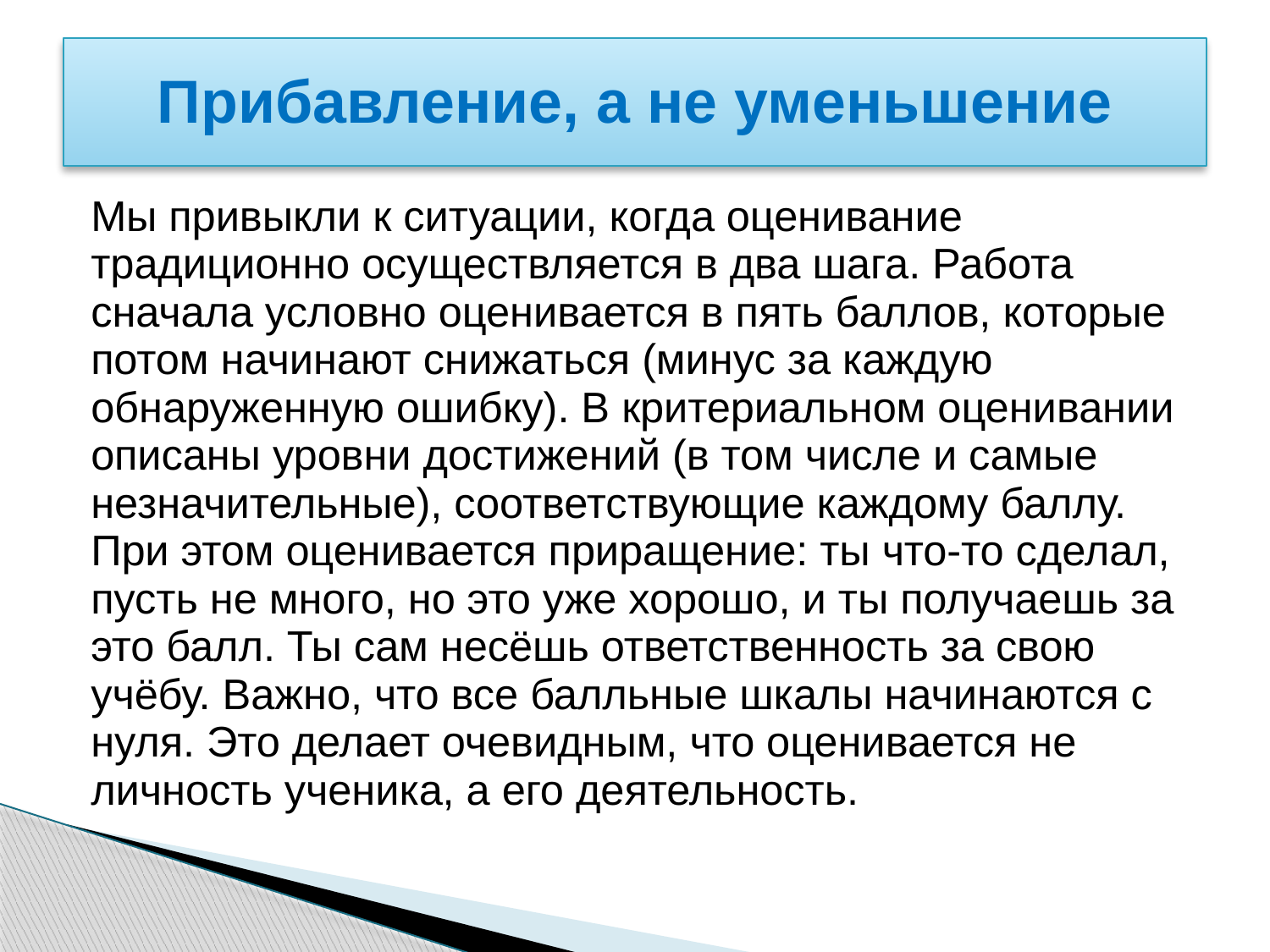

# Прибавление, а не уменьшение
Мы привыкли к ситуации, когда оценивание традиционно осуществляется в два шага. Работа сначала условно оценивается в пять баллов, которые потом начинают снижаться (минус за каждую обнаруженную ошибку). В критериальном оценивании описаны уровни достижений (в том числе и самые незначительные), соответствующие каждому баллу. При этом оценивается приращение: ты что-то сделал, пусть не много, но это уже хорошо, и ты получаешь за это балл. Ты сам несёшь ответственность за свою учёбу. Важно, что все балльные шкалы начинаются с нуля. Это делает очевидным, что оценивается не личность ученика, а его деятельность.